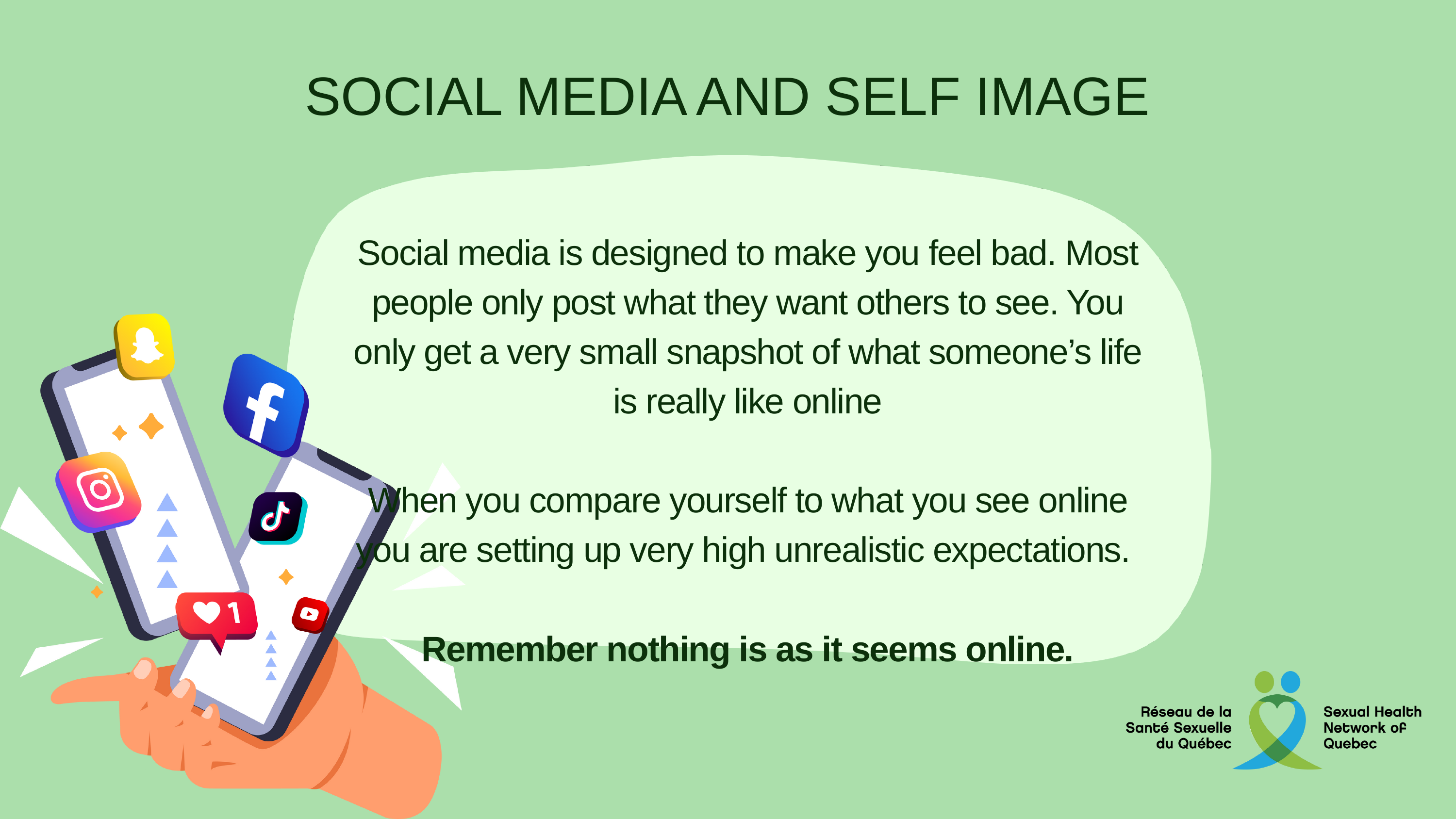

SOCIAL MEDIA AND SELF IMAGE

Social media is designed to make you feel bad. Most people only post what they want others to see. You only get a very small snapshot of what someone’s life is really like online

When you compare yourself to what you see online you are setting up very high unrealistic expectations.

Remember nothing is as it seems online.